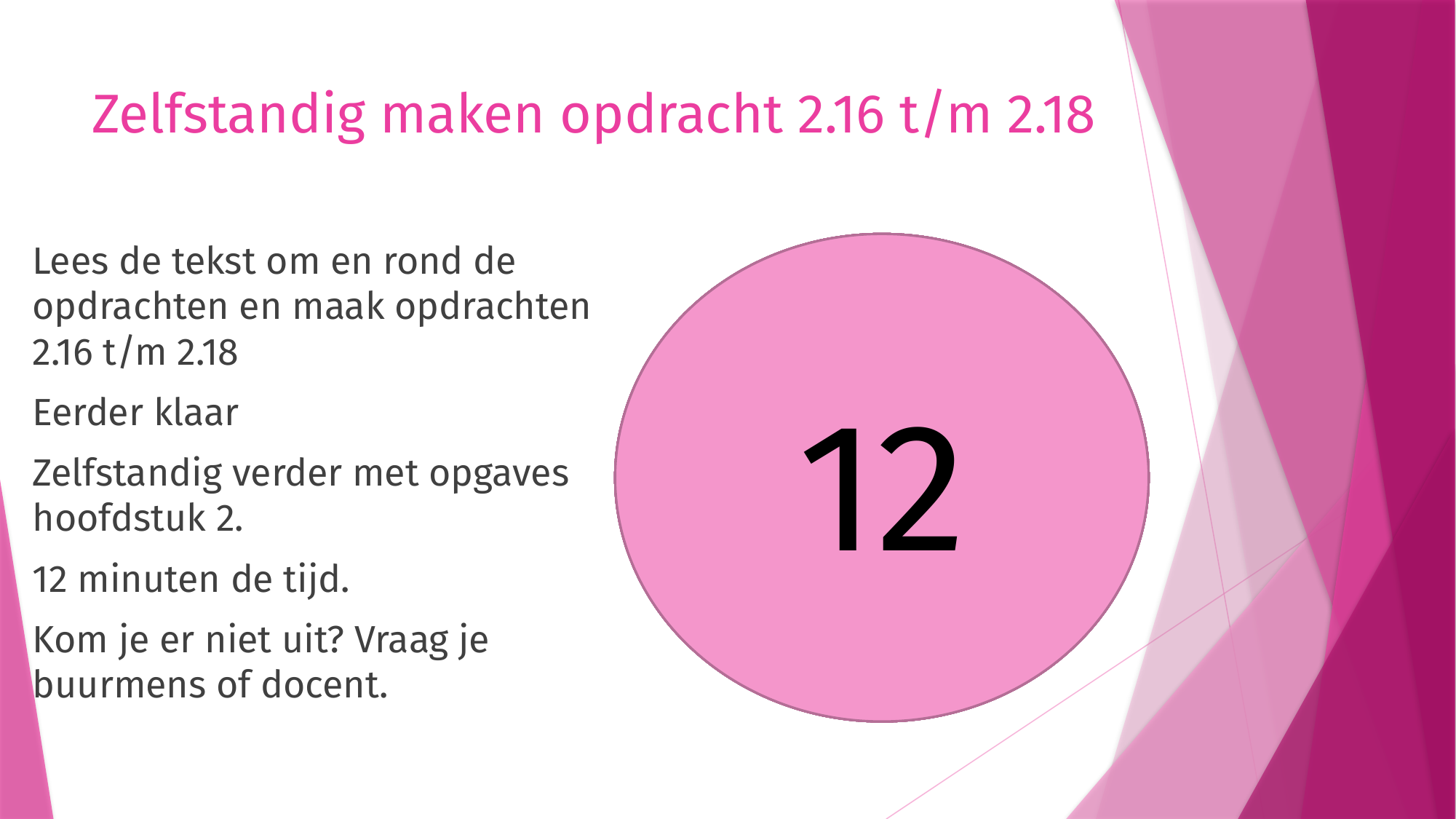

# Zelfstandig maken opdracht 2.16 t/m 2.18
Lees de tekst om en rond de opdrachten en maak opdrachten 2.16 t/m 2.18
Eerder klaar
Zelfstandig verder met opgaves hoofdstuk 2.
12 minuten de tijd.
Kom je er niet uit? Vraag je buurmens of docent.
10
11
12
9
8
5
6
7
4
3
1
2